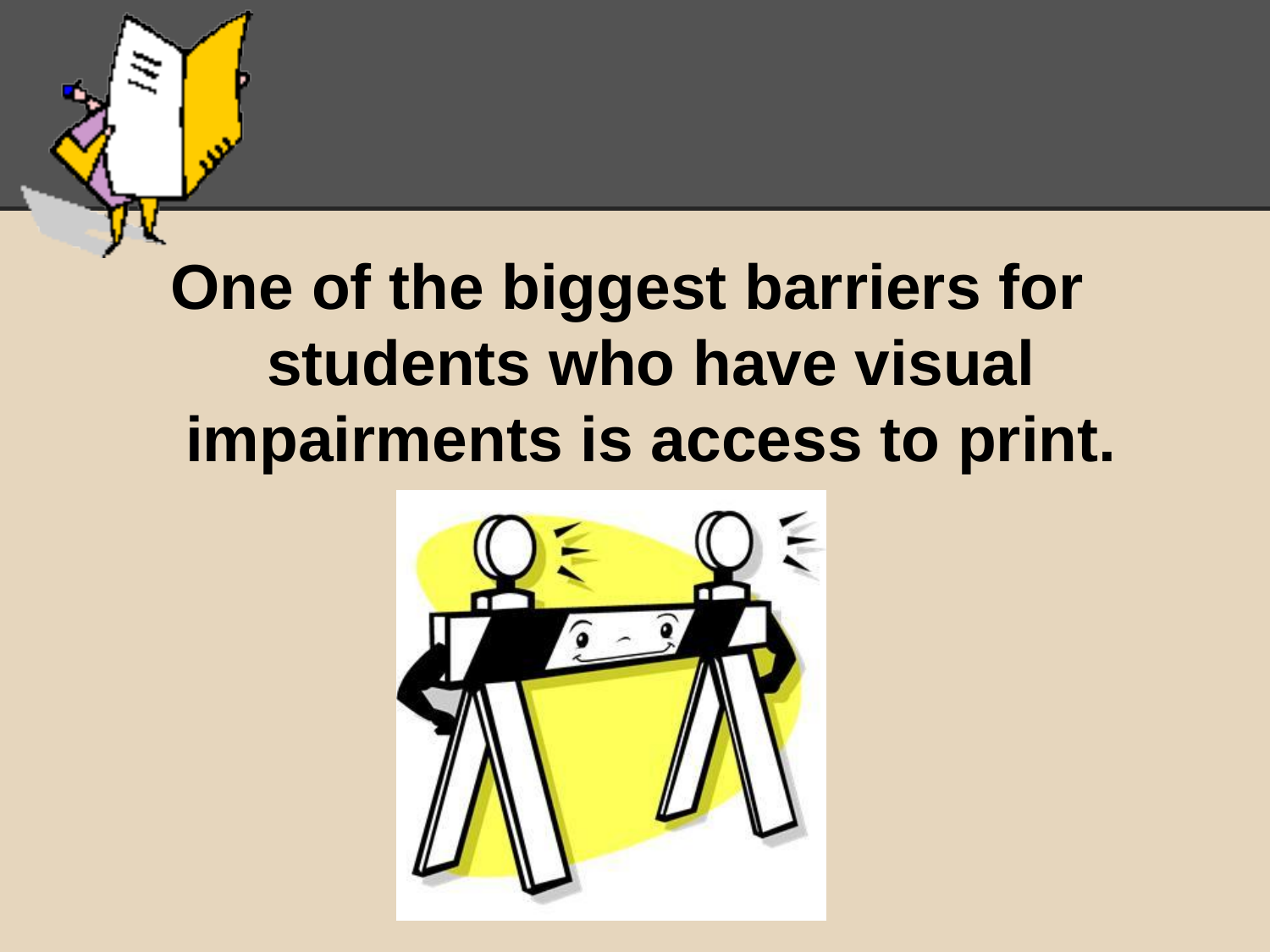

One of the biggest barriers for students who have visual impairments is access to print.